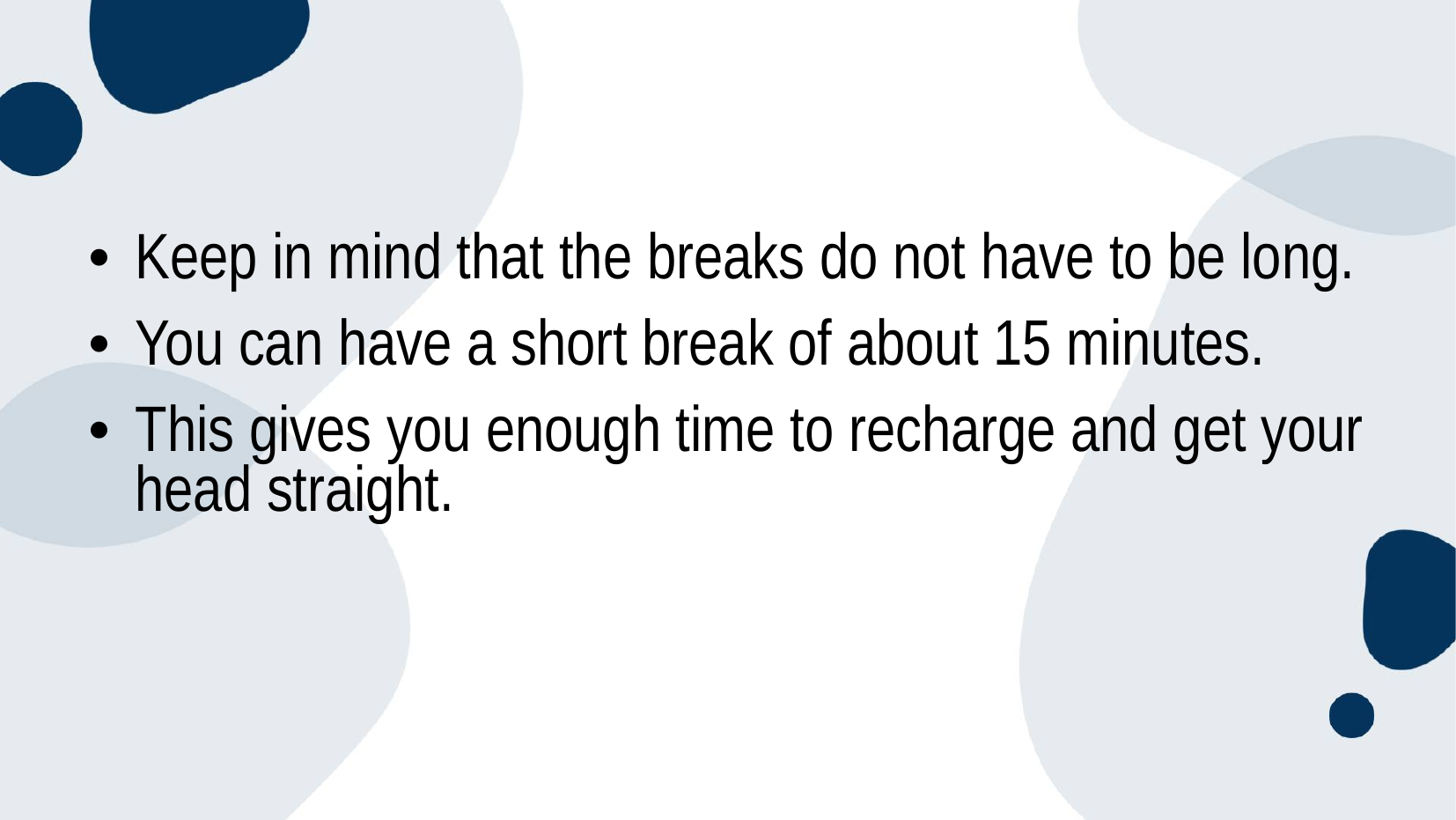

Keep in mind that the breaks do not have to be long.
You can have a short break of about 15 minutes.
This gives you enough time to recharge and get your head straight.